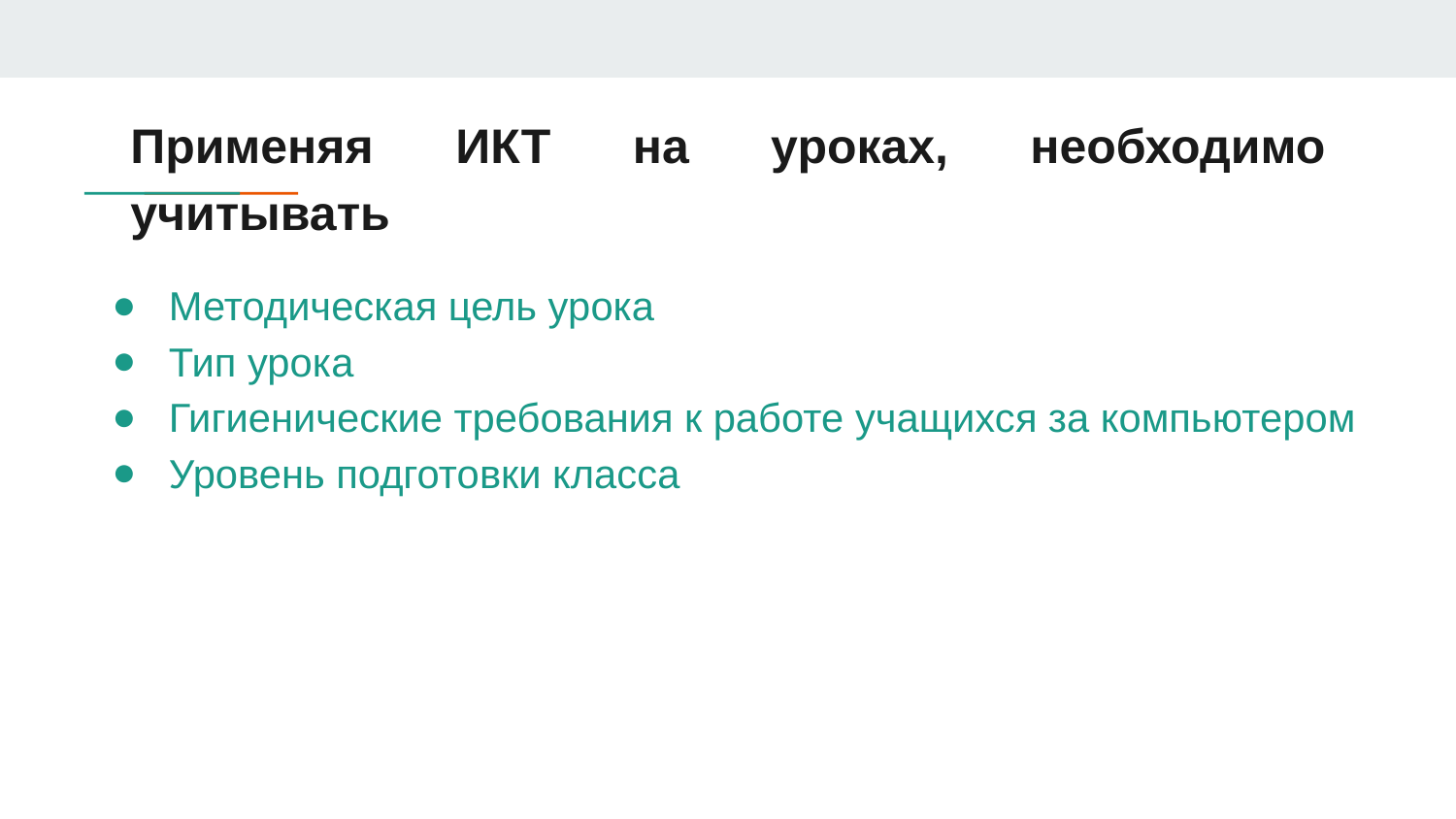

# Применяя ИКТ на уроках, необходимо учитывать
Методическая цель урока
Тип урока
Гигиенические требования к работе учащихся за компьютером
Уровень подготовки класса